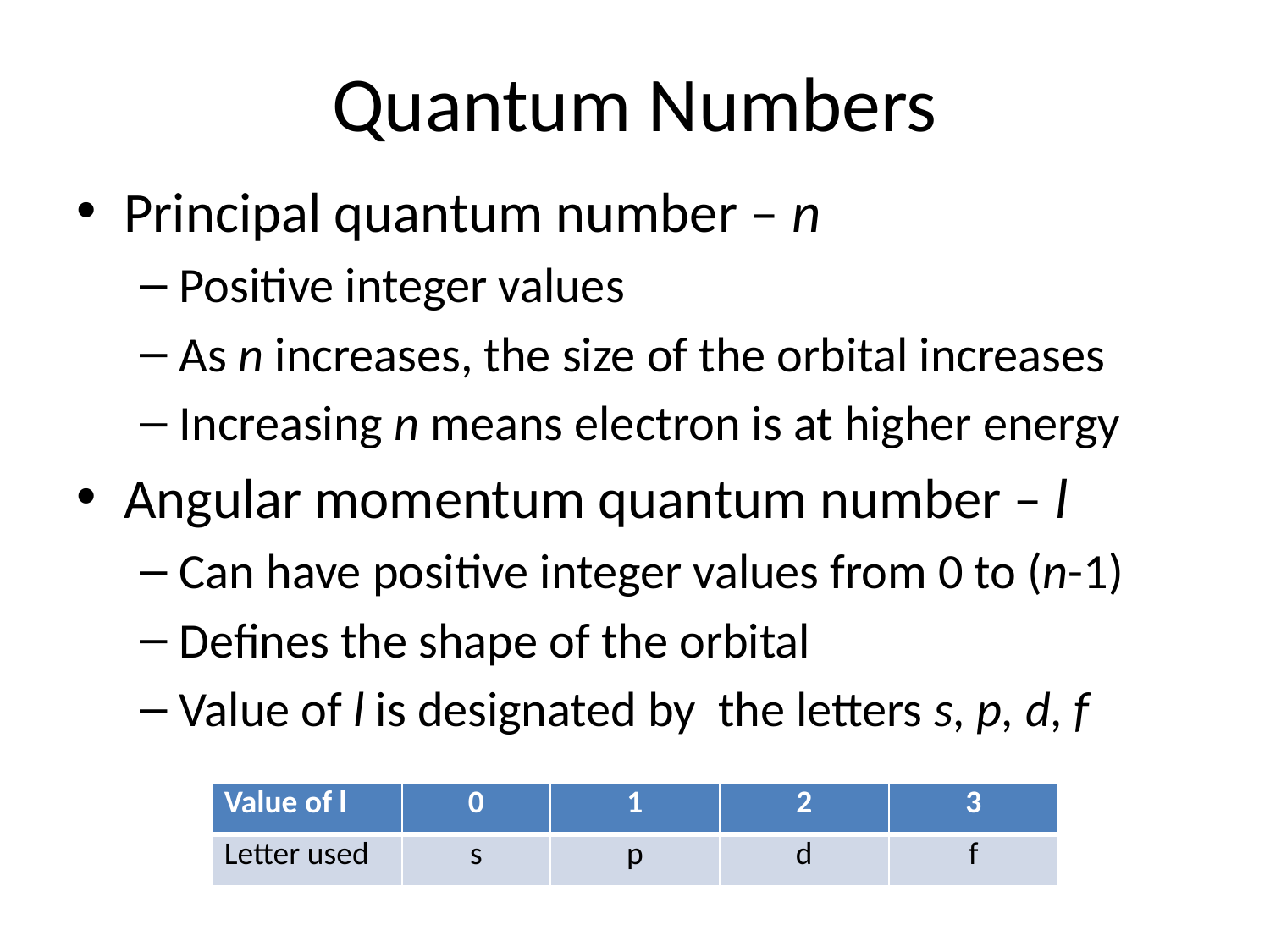

# Quantum Numbers
Principal quantum number – n
Positive integer values
As n increases, the size of the orbital increases
Increasing n means electron is at higher energy
Angular momentum quantum number – l
Can have positive integer values from 0 to (n-1)
Defines the shape of the orbital
Value of l is designated by  the letters s, p, d, f

| Value of l | 0 | 1 | 2 | 3 |
| --- | --- | --- | --- | --- |
| Letter used | s | p | d | f |